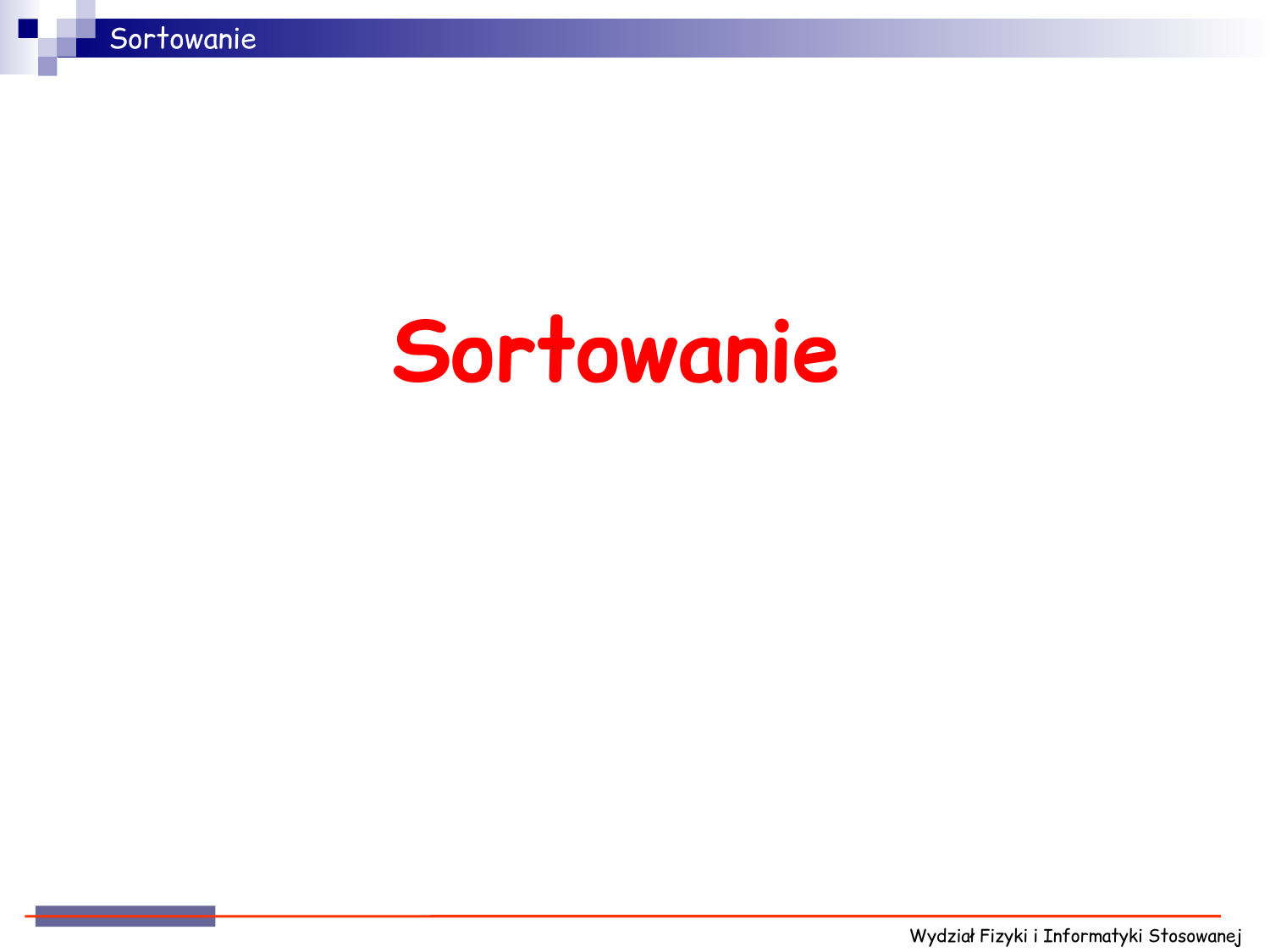

Sortowanie
Sortowanie

Wydział Fizyki i Informatyki Stosowanej